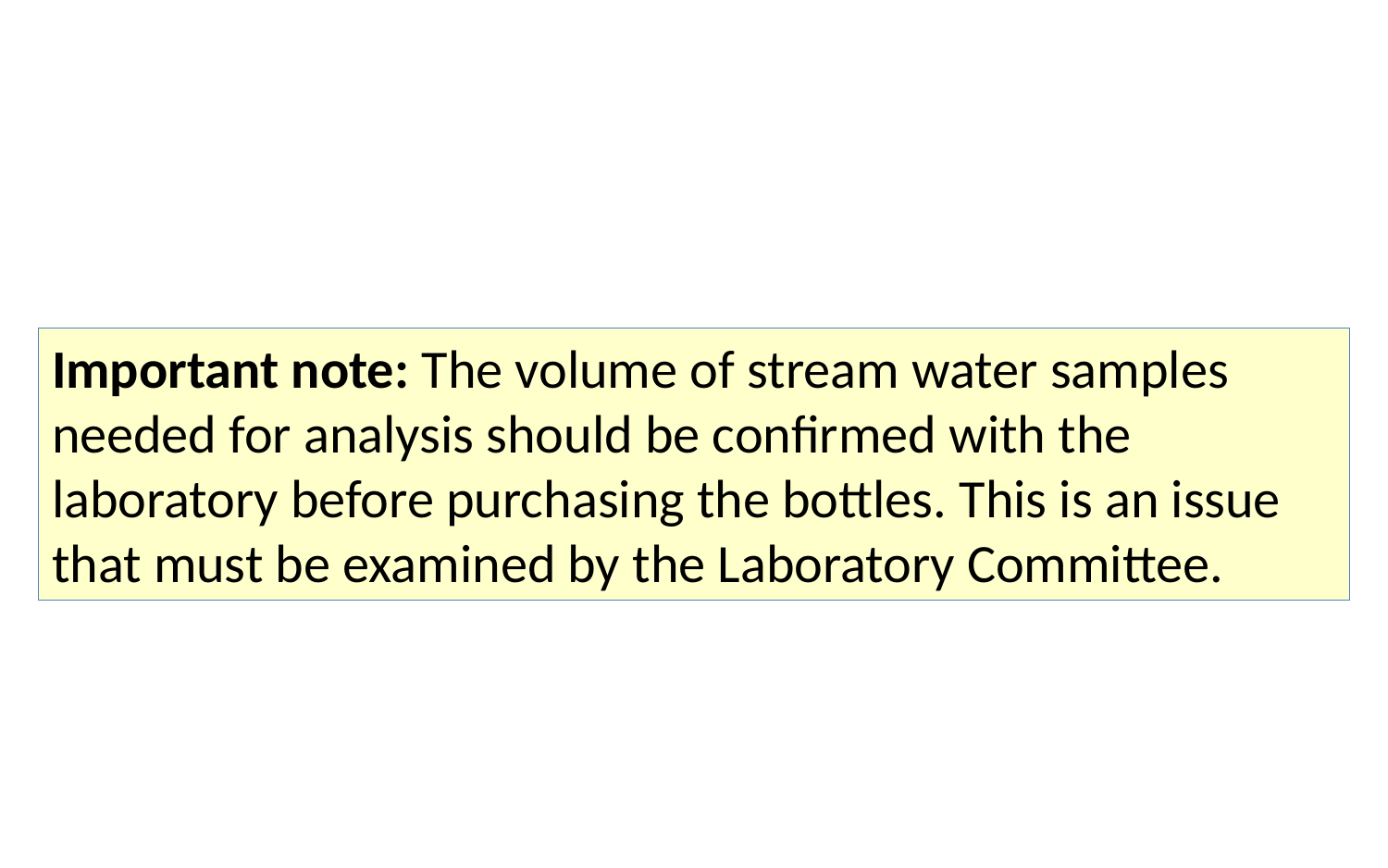

Important note: The volume of stream water samples needed for analysis should be confirmed with the laboratory before purchasing the bottles. This is an issue that must be examined by the Laboratory Committee.